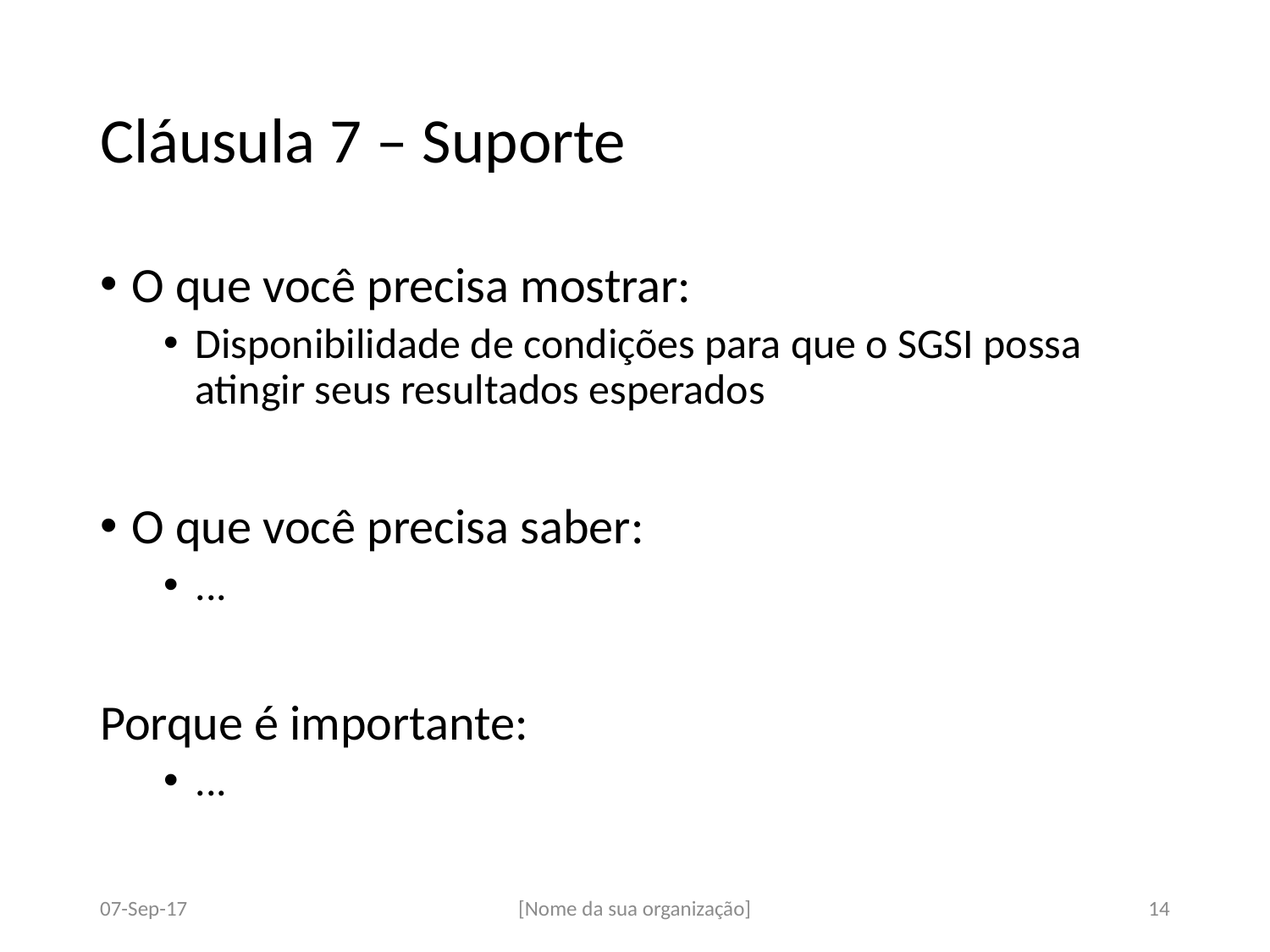

# Cláusula 7 – Suporte
O que você precisa mostrar:
Disponibilidade de condições para que o SGSI possa atingir seus resultados esperados

O que você precisa saber:
...

Porque é importante:
...
07-Sep-17
[Nome da sua organização]
14